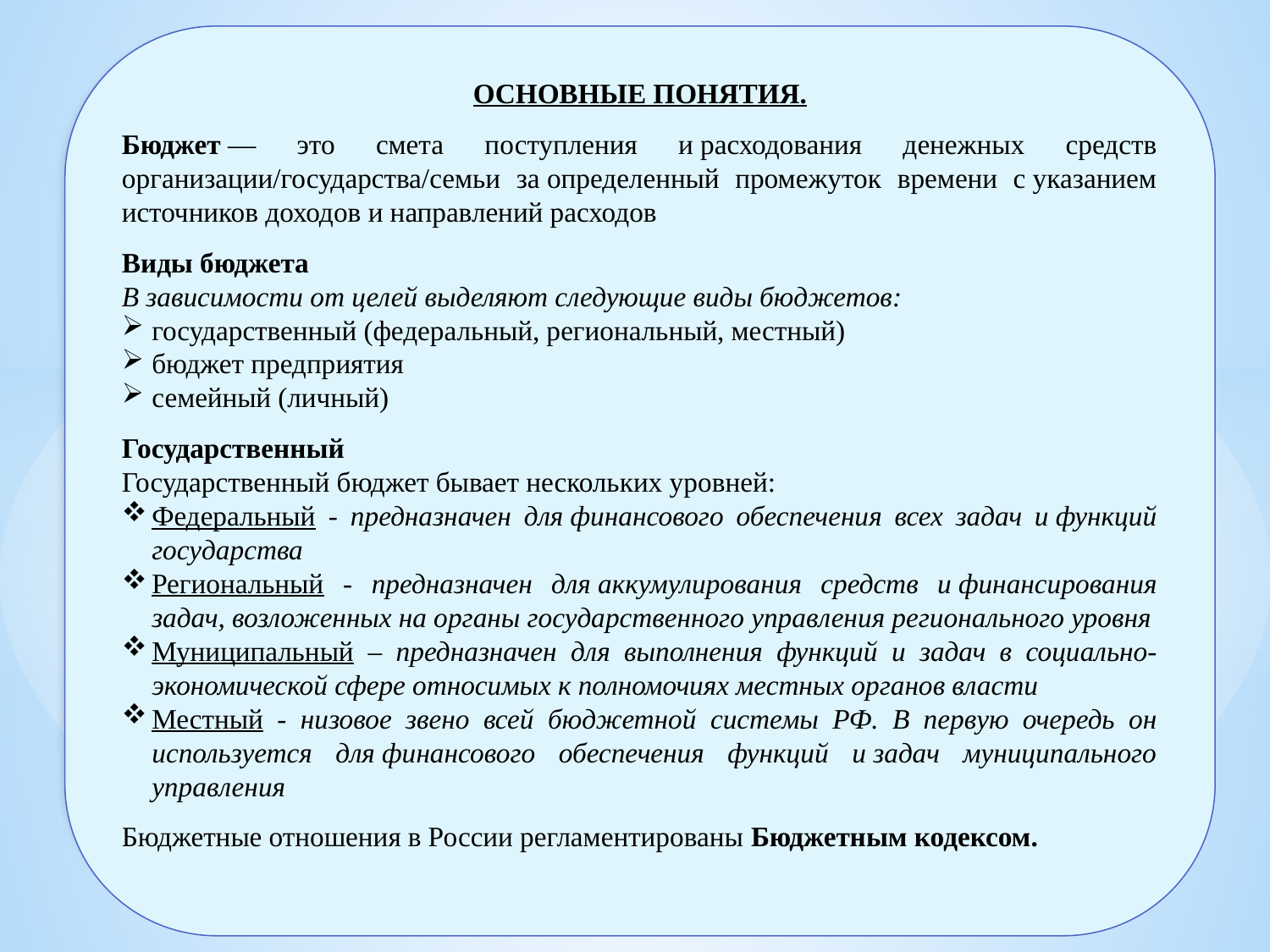

ОСНОВНЫЕ ПОНЯТИЯ.

Бюджет — это смета поступления и расходования денежных средств организации/государства/семьи за определенный промежуток времени с указанием источников доходов и направлений расходов

Виды бюджета
В зависимости от целей выделяют следующие виды бюджетов:
государственный (федеральный, региональный, местный)
бюджет предприятия
семейный (личный)

Государственный
Государственный бюджет бывает нескольких уровней:
Федеральный - предназначен для финансового обеспечения всех задач и функций государства
Региональный - предназначен для аккумулирования средств и финансирования задач, возложенных на органы государственного управления регионального уровня
Муниципальный – предназначен для выполнения функций и задач в социально-экономической сфере относимых к полномочиях местных органов власти
Местный - низовое звено всей бюджетной системы РФ. В первую очередь он используется для финансового обеспечения функций и задач муниципального управления

Бюджетные отношения в России регламентированы Бюджетным кодексом.